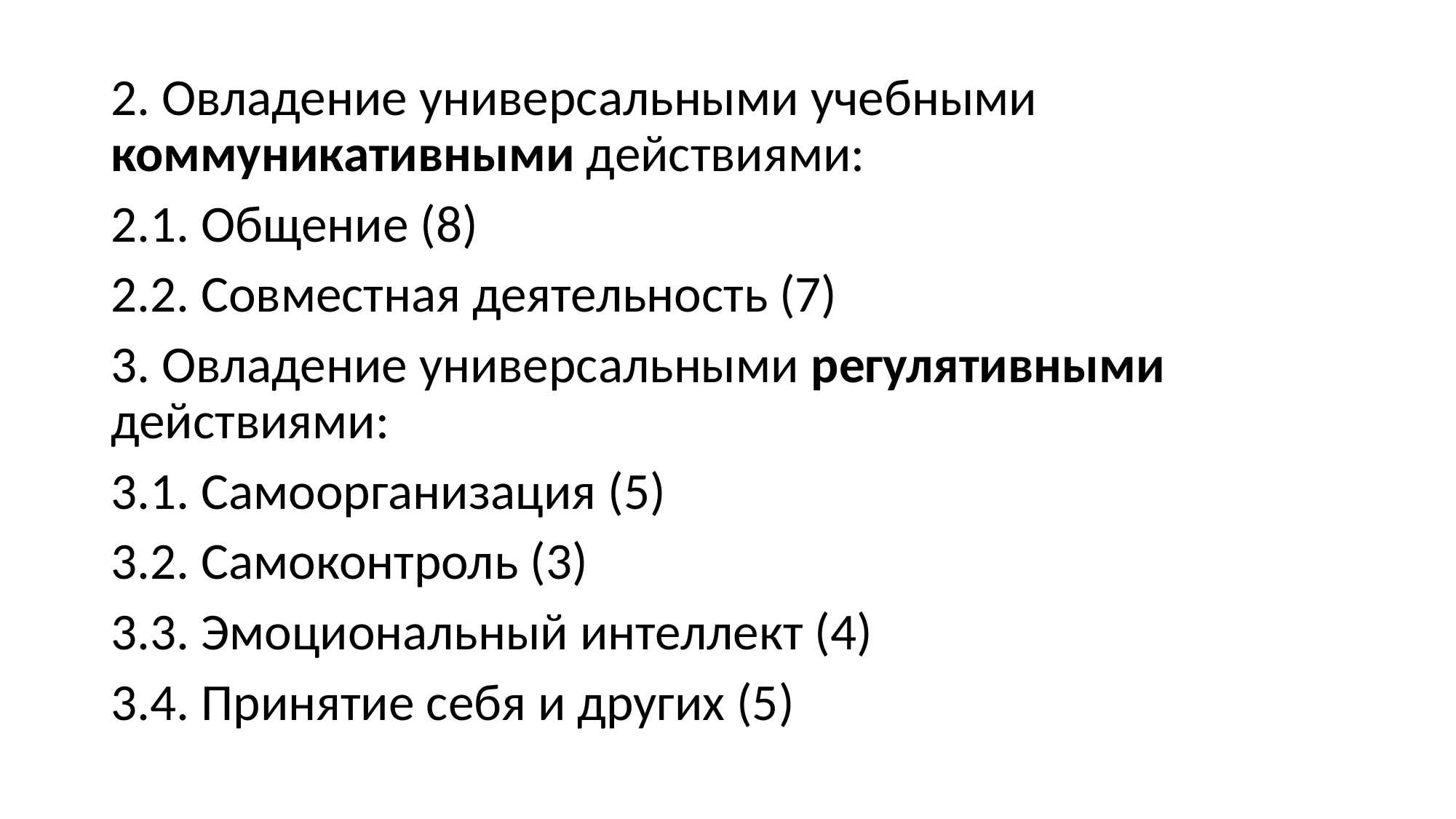

#
2. Овладение универсальными учебными коммуникативными действиями:
2.1. Общение (8)
2.2. Совместная деятельность (7)
3. Овладение универсальными регулятивными действиями:
3.1. Самоорганизация (5)
3.2. Самоконтроль (3)
3.3. Эмоциональный интеллект (4)
3.4. Принятие себя и других (5)